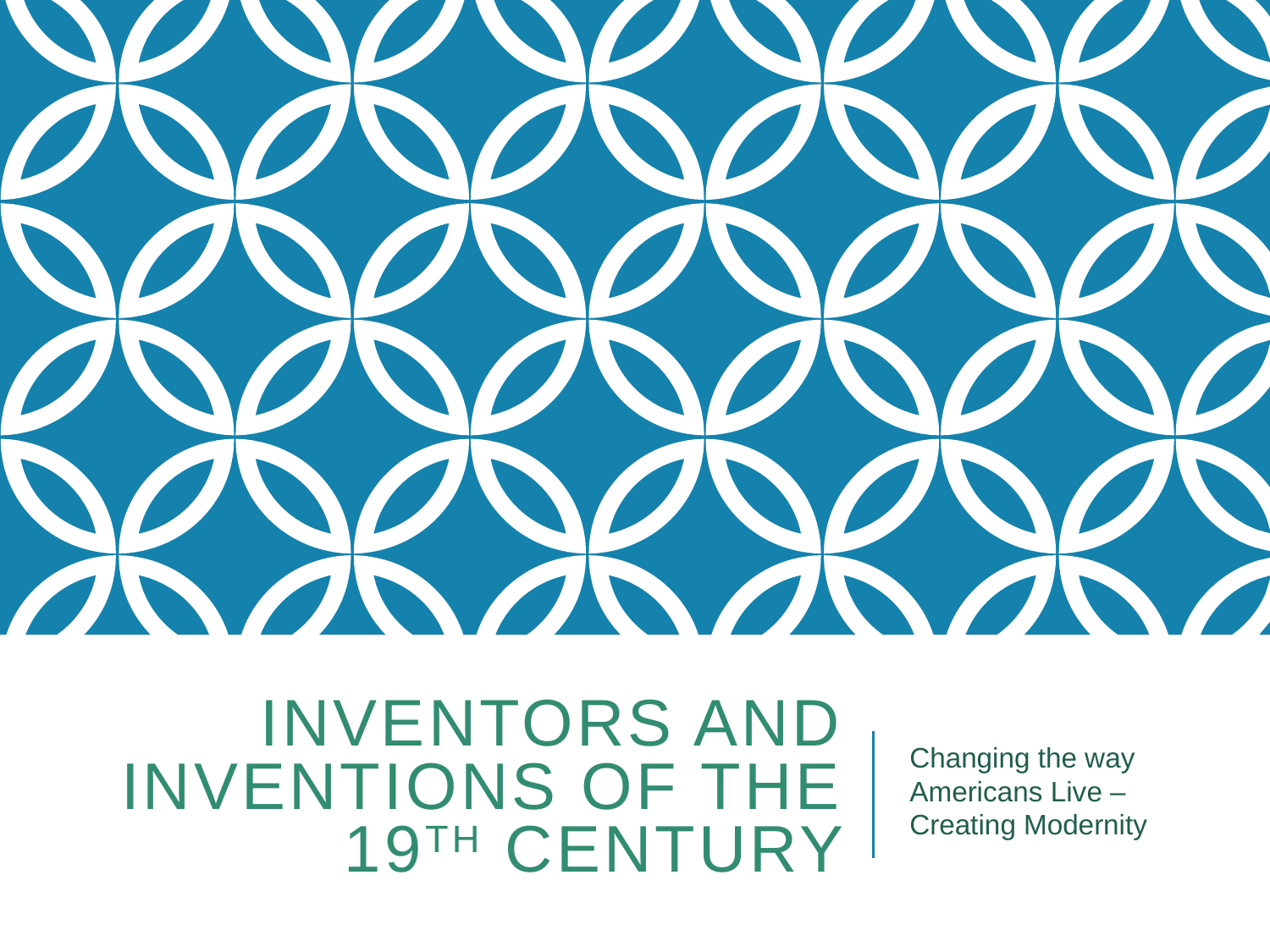

# Inventors and Inventions of the 19th Century
Changing the way Americans Live – Creating Modernity